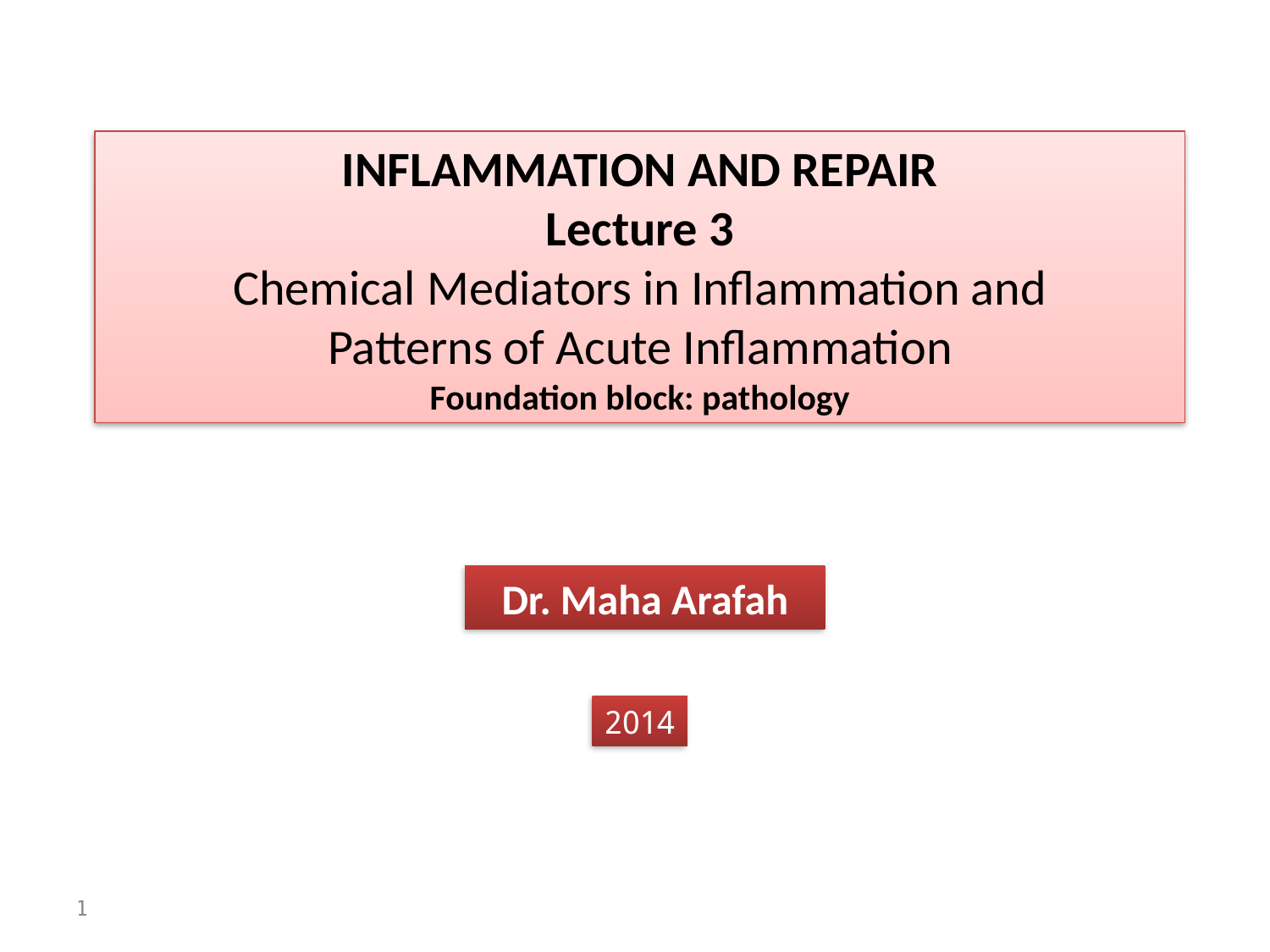

INFLAMMATION AND REPAIR
Lecture 3
Chemical Mediators in Inflammation and
Patterns of Acute Inflammation
Foundation block: pathology
Dr. Maha Arafah
2014
1